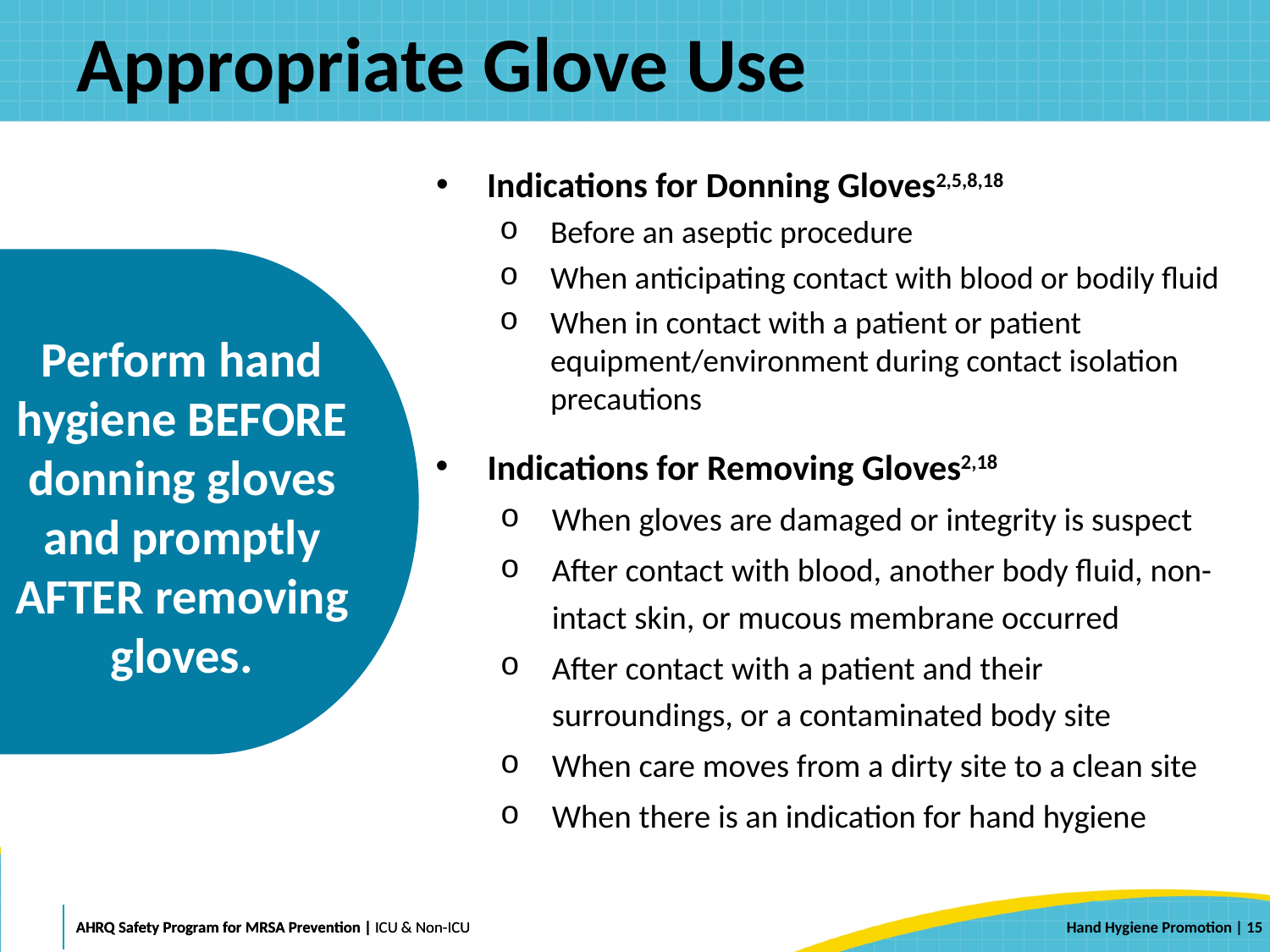

# Appropriate Glove Use
Indications for Donning Gloves2,5,8,18
Before an aseptic procedure
When anticipating contact with blood or bodily fluid
When in contact with a patient or patient equipment/environment during contact isolation precautions

Perform hand hygiene BEFORE donning gloves and promptly AFTER removing gloves.
Indications for Removing Gloves2,18
When gloves are damaged or integrity is suspect
After contact with blood, another body fluid, non-intact skin, or mucous membrane occurred
After contact with a patient and their surroundings, or a contaminated body site
When care moves from a dirty site to a clean site
When there is an indication for hand hygiene
 | 15